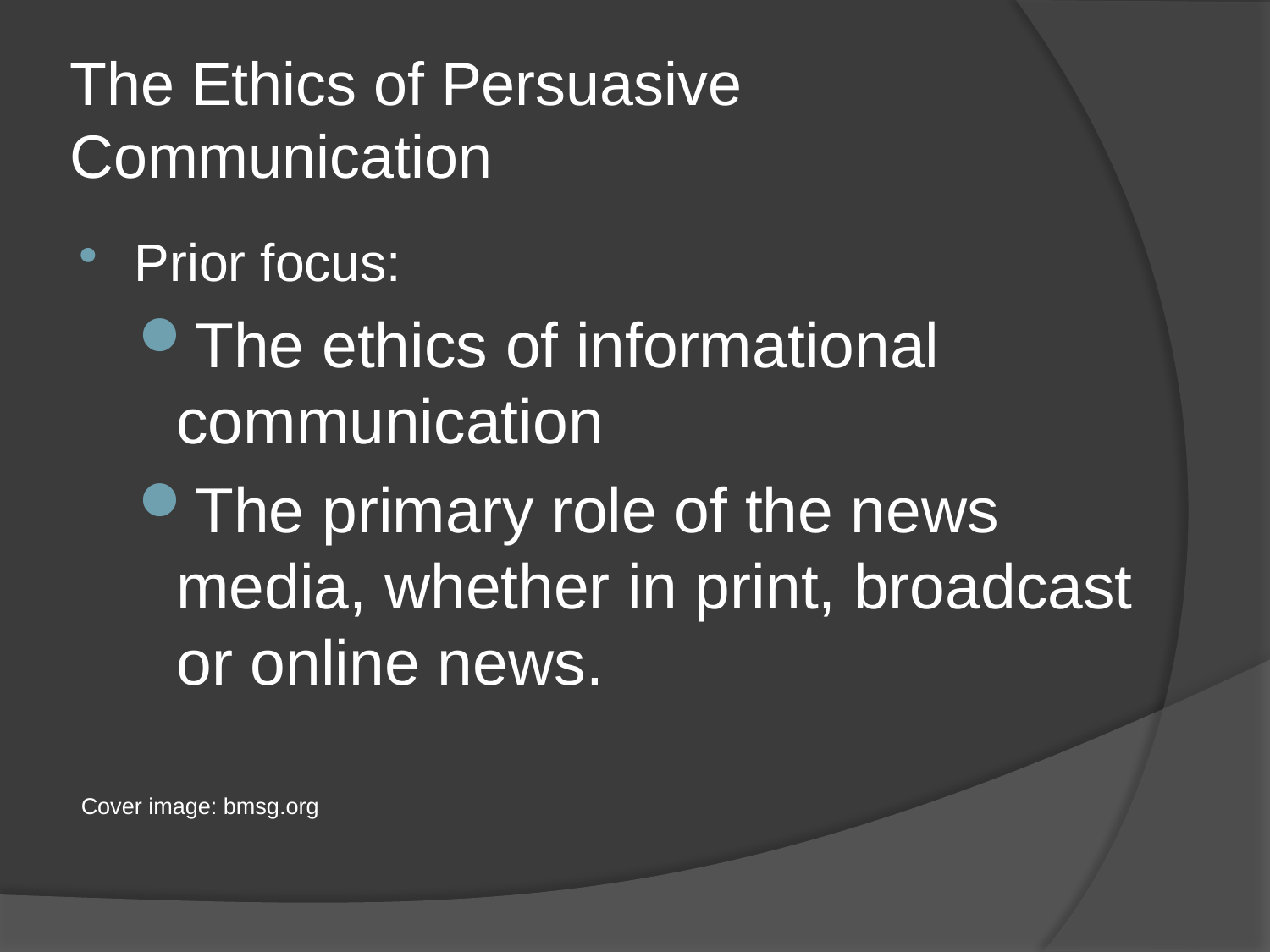

# The Ethics of Persuasive Communication
Prior focus:
The ethics of informational communication
The primary role of the news media, whether in print, broadcast or online news.

Cover image: bmsg.org